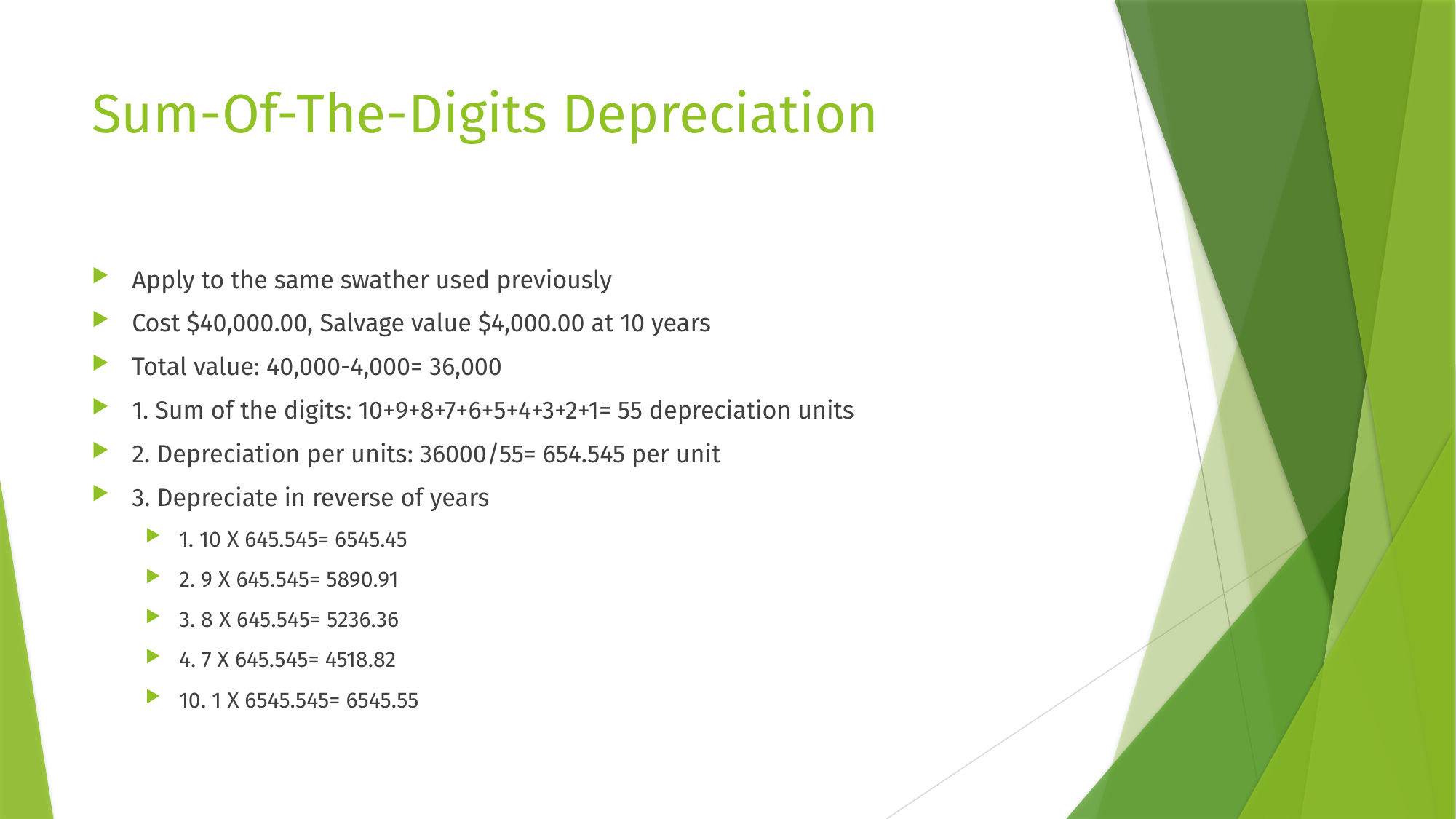

# Sum-Of-The-Digits Depreciation
Apply to the same swather used previously
Cost $40,000.00, Salvage value $4,000.00 at 10 years
Total value: 40,000-4,000= 36,000
1. Sum of the digits: 10+9+8+7+6+5+4+3+2+1= 55 depreciation units
2. Depreciation per units: 36000/55= 654.545 per unit
3. Depreciate in reverse of years
1. 10 X 645.545= 6545.45
2. 9 X 645.545= 5890.91
3. 8 X 645.545= 5236.36
4. 7 X 645.545= 4518.82
10. 1 X 6545.545= 6545.55